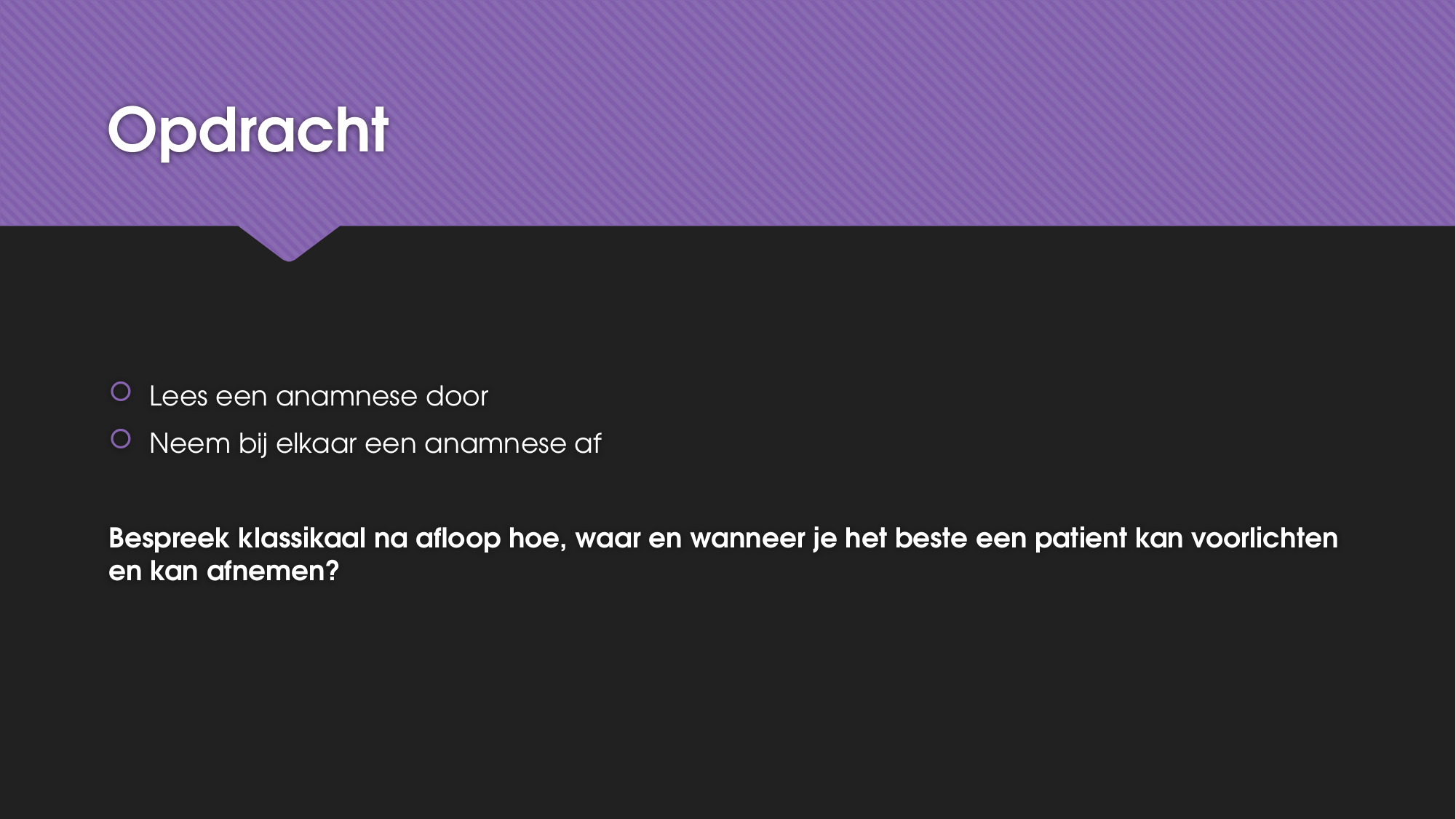

# Opdracht
Lees een anamnese door
Neem bij elkaar een anamnese af

Bespreek klassikaal na afloop hoe, waar en wanneer je het beste een patient kan voorlichten en kan afnemen?